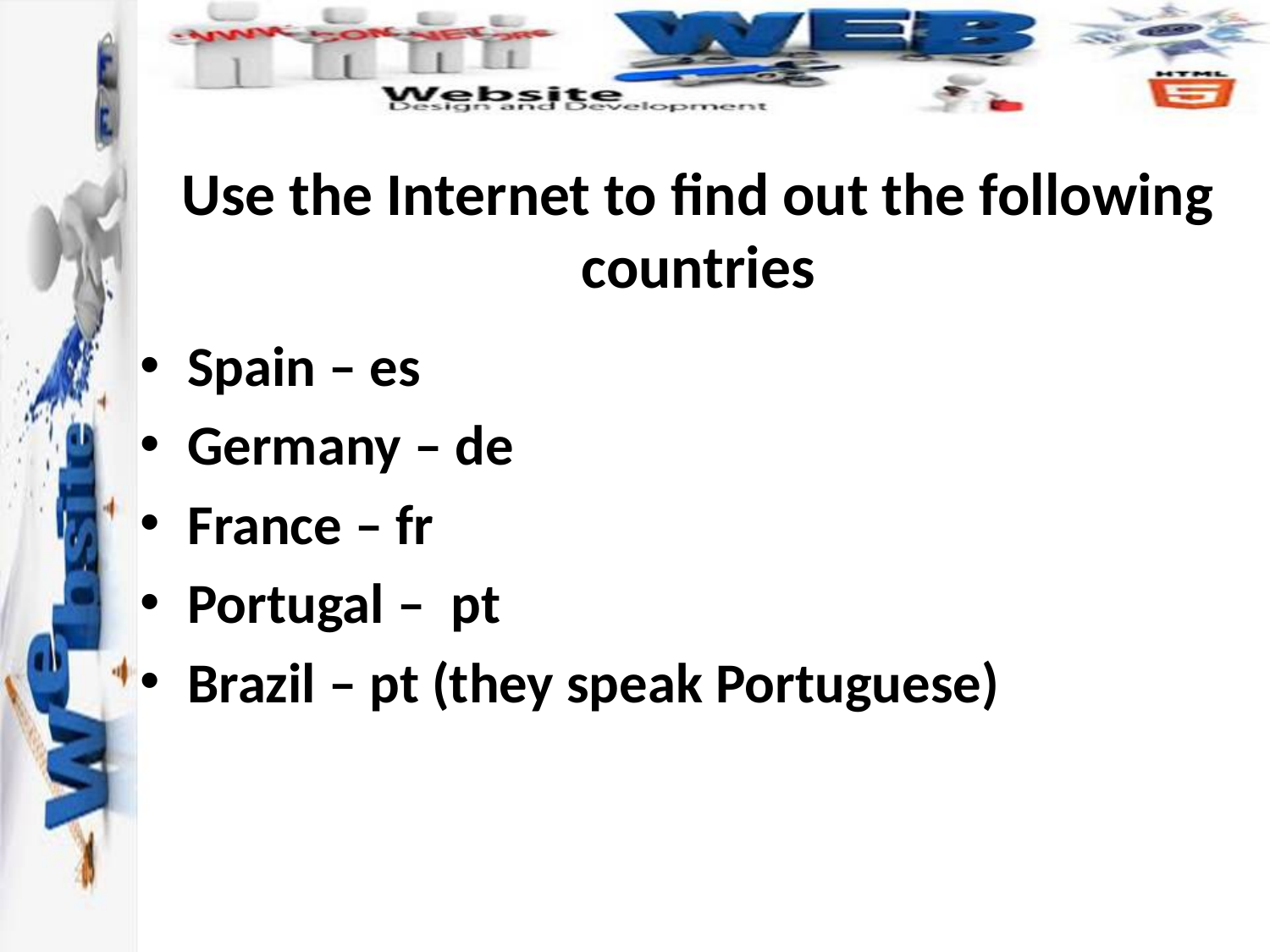

# Use the Internet to find out the following countries
Spain – es
Germany – de
France – fr
Portugal –  pt
Brazil – pt (they speak Portuguese)